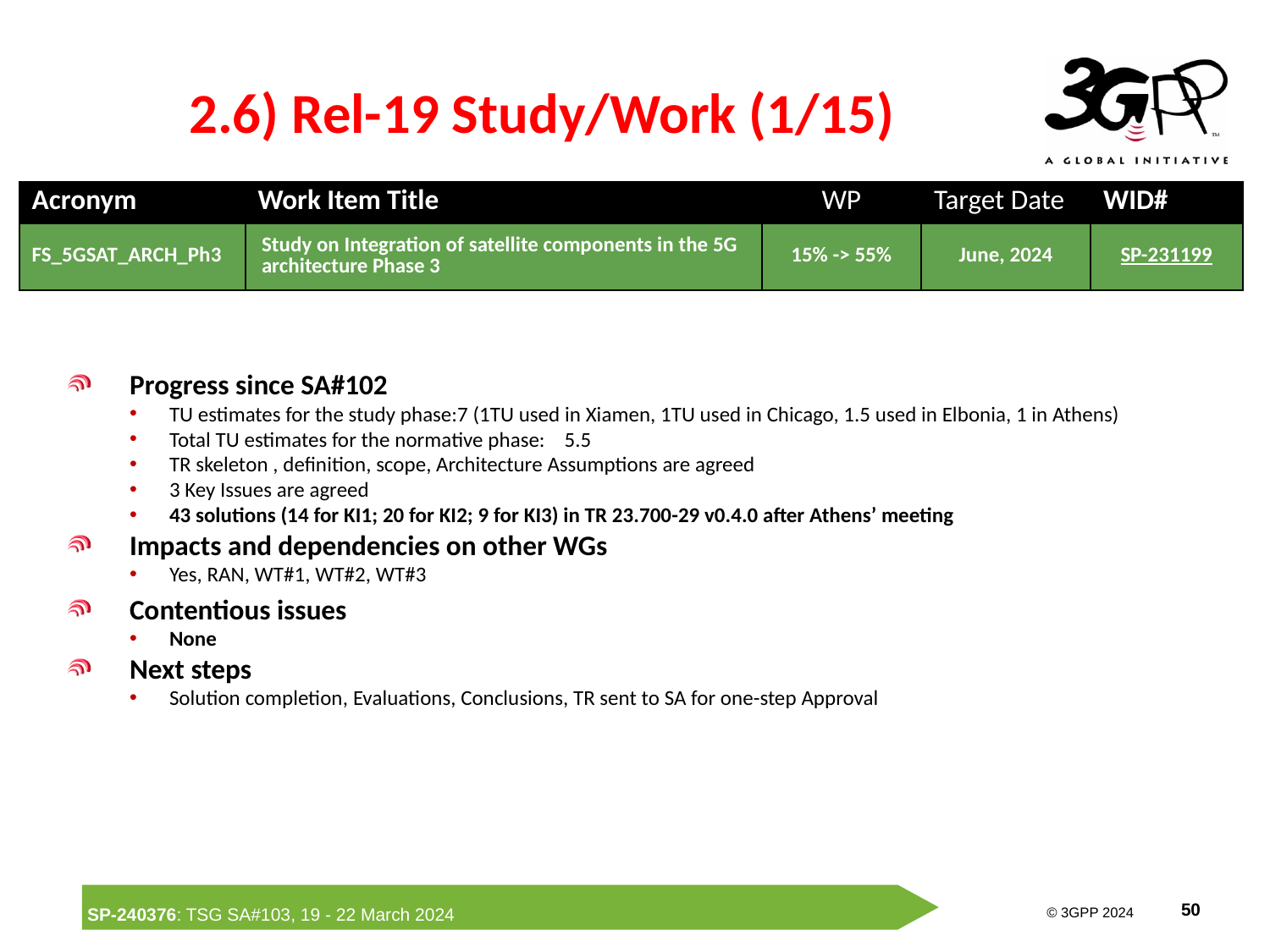

# 2.6) Rel-19 Study/Work (1/15)
| Acronym | Work Item Title | WP | Target Date | WID# |
| --- | --- | --- | --- | --- |
| FS\_5GSAT\_ARCH\_Ph3 | Study on Integration of satellite components in the 5G architecture Phase 3 | 15% -> 55% | June, 2024 | SP-231199 |
Progress since SA#102
TU estimates for the study phase:7 (1TU used in Xiamen, 1TU used in Chicago, 1.5 used in Elbonia, 1 in Athens)
Total TU estimates for the normative phase:    5.5
TR skeleton , definition, scope, Architecture Assumptions are agreed
3 Key Issues are agreed
43 solutions (14 for KI1; 20 for KI2; 9 for KI3) in TR 23.700-29 v0.4.0 after Athens’ meeting
Impacts and dependencies on other WGs
Yes, RAN, WT#1, WT#2, WT#3
Contentious issues
None
Next steps
Solution completion, Evaluations, Conclusions, TR sent to SA for one-step Approval